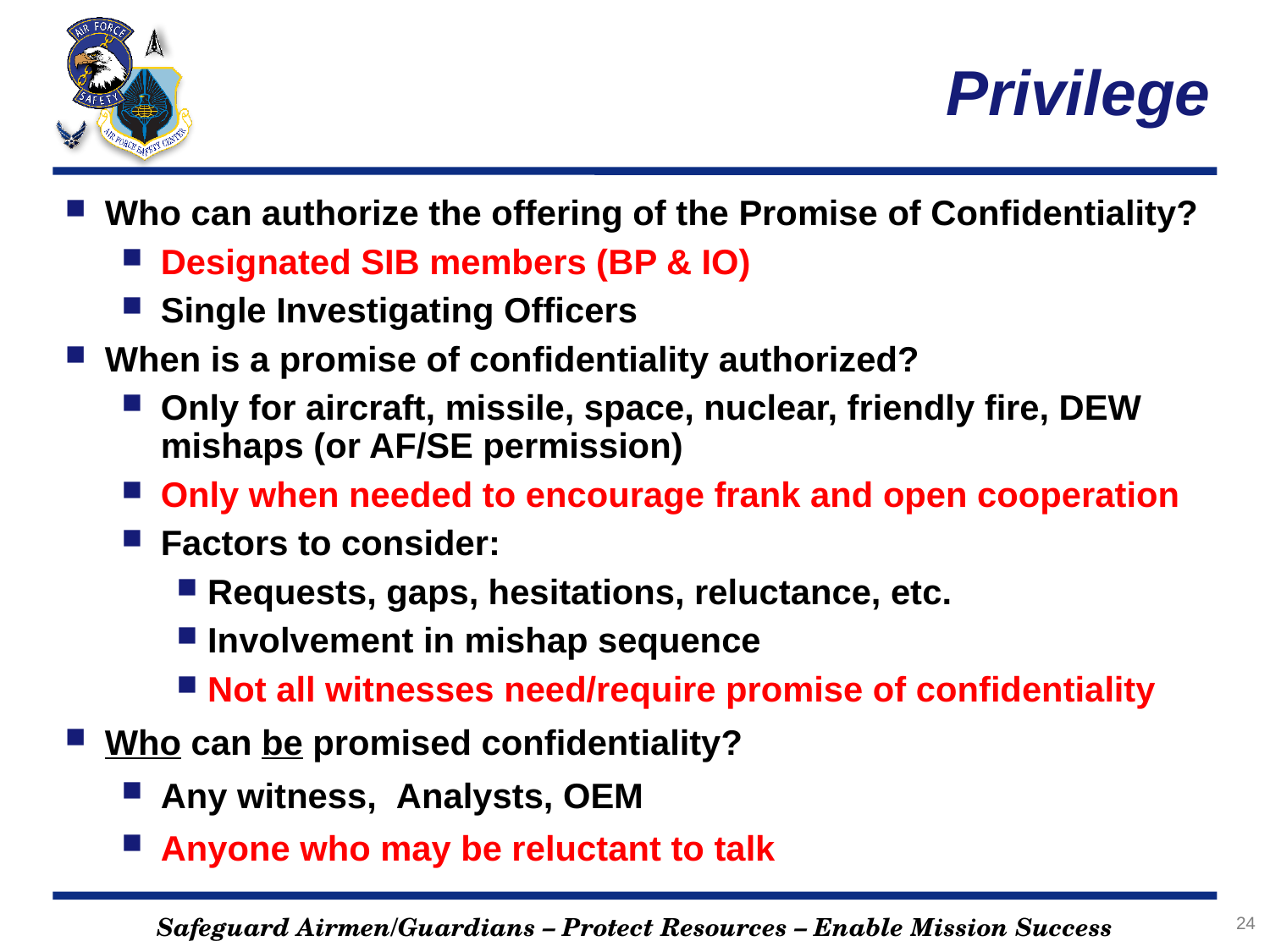

# Privilege
Who can authorize the offering of the Promise of Confidentiality?
Designated SIB members (BP & IO)
Single Investigating Officers
When is a promise of confidentiality authorized?
Only for aircraft, missile, space, nuclear, friendly fire, DEW mishaps (or AF/SE permission)
Only when needed to encourage frank and open cooperation
Factors to consider:
Requests, gaps, hesitations, reluctance, etc.
Involvement in mishap sequence
Not all witnesses need/require promise of confidentiality
Who can be promised confidentiality?
Any witness,  Analysts, OEM
Anyone who may be reluctant to talk

24